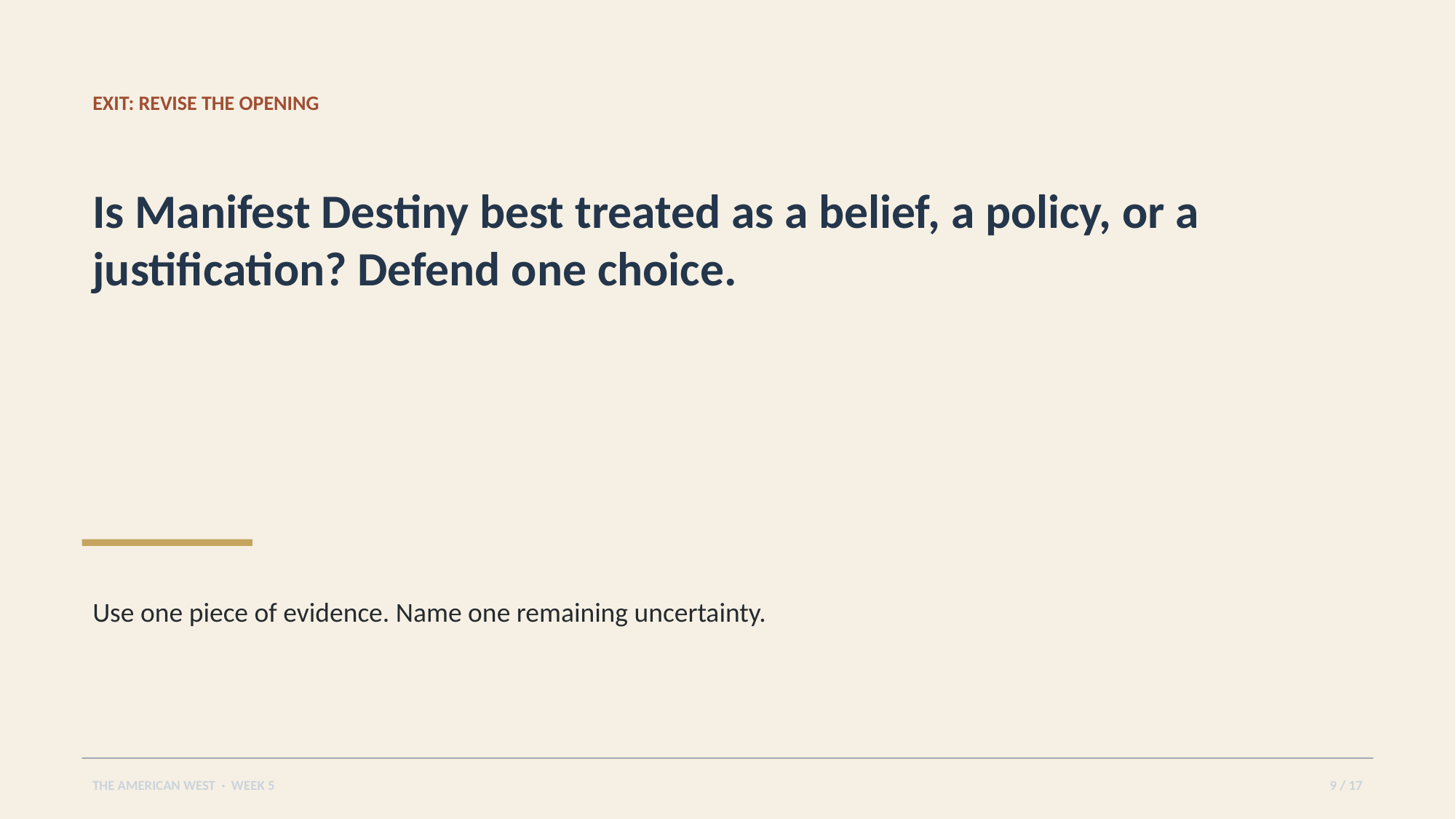

EXIT: REVISE THE OPENING
Is Manifest Destiny best treated as a belief, a policy, or a justification? Defend one choice.

Use one piece of evidence. Name one remaining uncertainty.

THE AMERICAN WEST  ·  WEEK 5
9 / 17